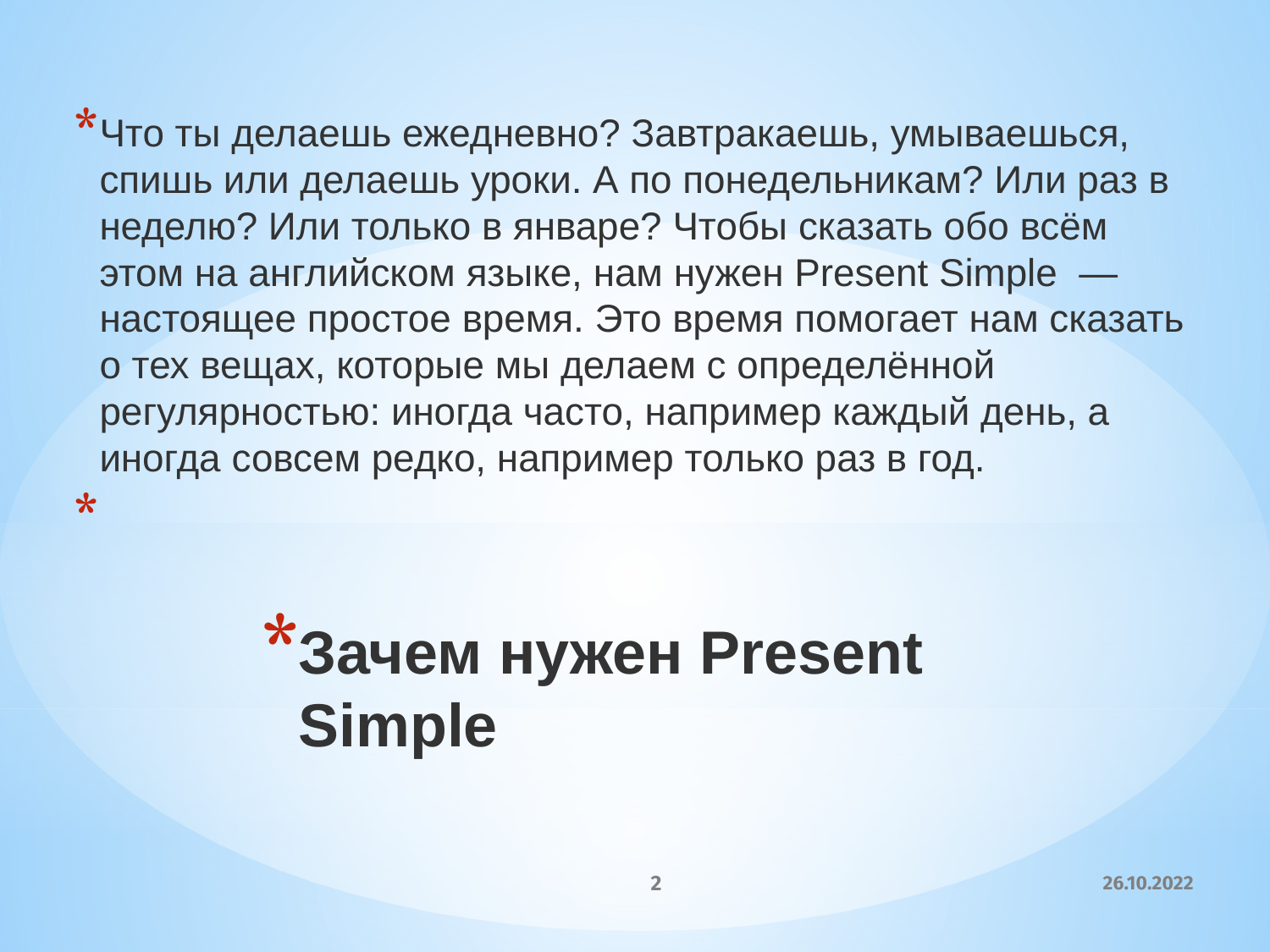

Что ты делаешь ежедневно? Завтракаешь, умываешься, спишь или делаешь уроки. А по понедельникам? Или раз в неделю? Или только в январе? Чтобы сказать обо всём этом на английском языке, нам нужен Present Simple  — настоящее простое время. Это время помогает нам сказать о тех вещах, которые мы делаем с определённой регулярностью: иногда часто, например каждый день, а иногда совсем редко, например только раз в год.

# Зачем нужен Present Simple
2
26.10.2022